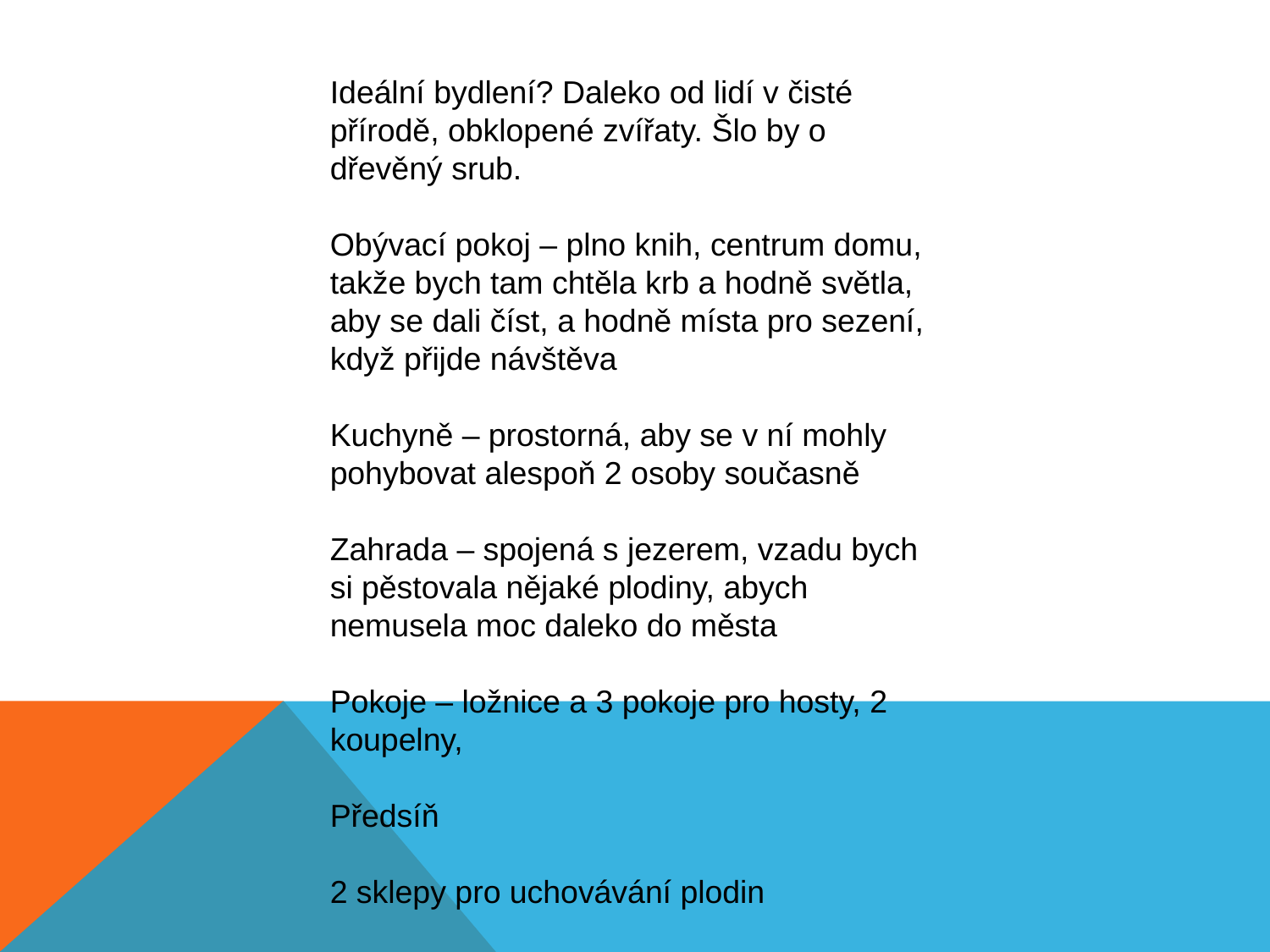

Ideální bydlení? Daleko od lidí v čisté přírodě, obklopené zvířaty. Šlo by o dřevěný srub.

Obývací pokoj – plno knih, centrum domu, takže bych tam chtěla krb a hodně světla, aby se dali číst, a hodně místa pro sezení, když přijde návštěva

Kuchyně – prostorná, aby se v ní mohly pohybovat alespoň 2 osoby současně

Zahrada – spojená s jezerem, vzadu bych si pěstovala nějaké plodiny, abych nemusela moc daleko do města

Pokoje – ložnice a 3 pokoje pro hosty, 2 koupelny,

Předsíň

2 sklepy pro uchovávání plodin